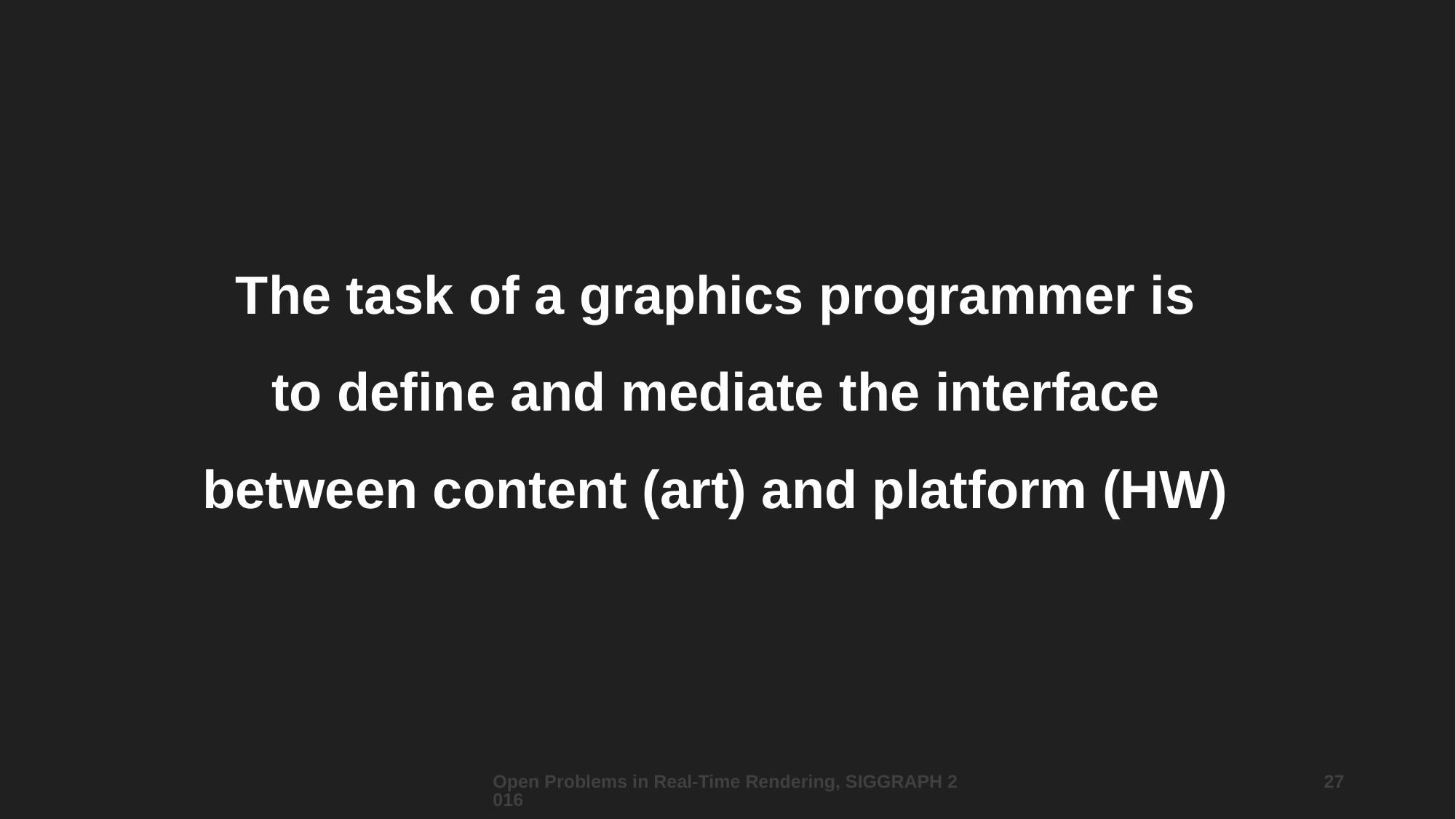

The task of a graphics programmer is
to define and mediate the interface
between content (art) and platform (HW)
Open Problems in Real-Time Rendering, SIGGRAPH 2016
27